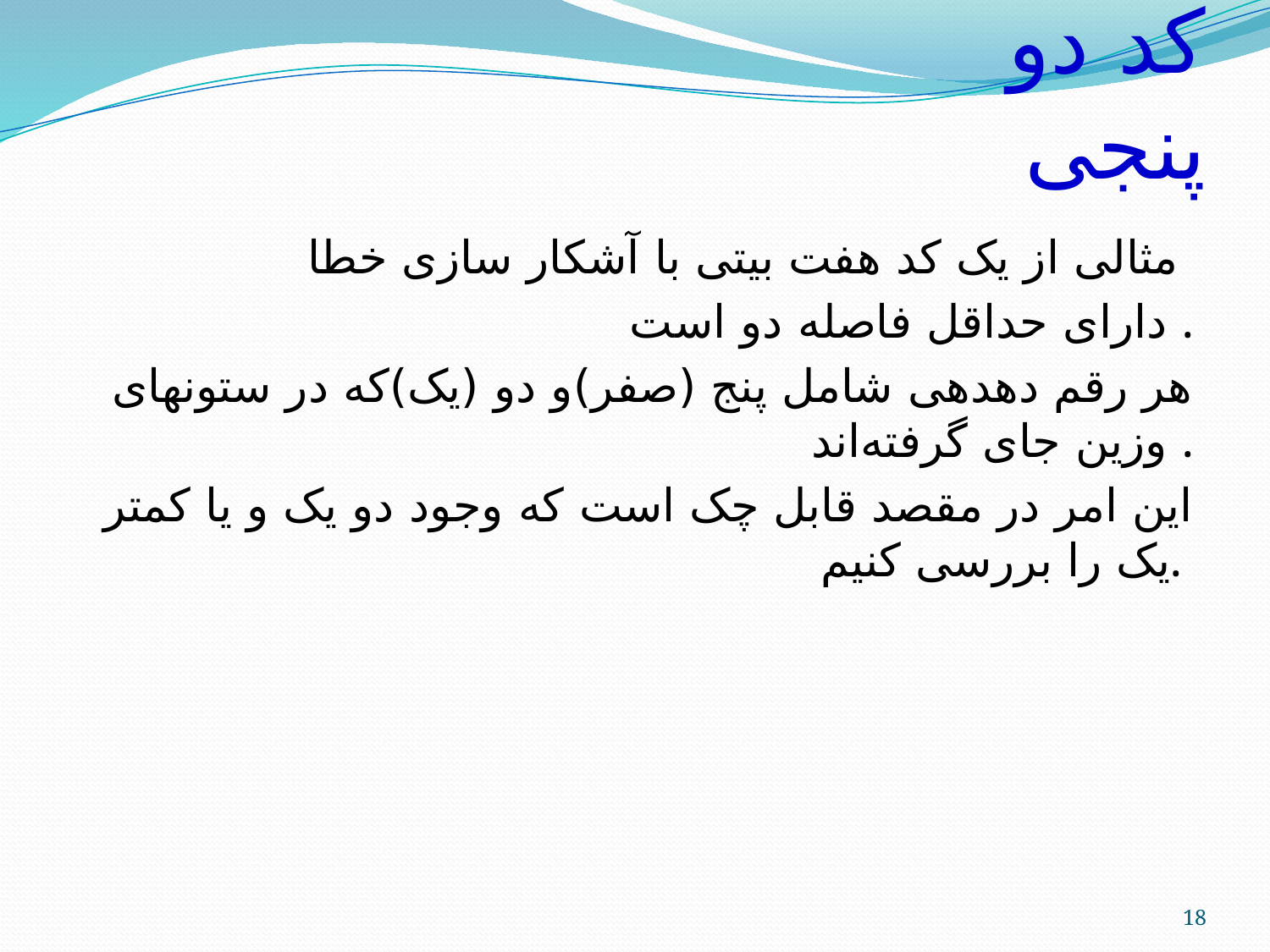

# کد دو پنجی
مثالی از یک کد هفت بیتی با آشکار سازی خطا
دارای حداقل فاصله دو است .
هر رقم دهدهی شامل پنج (صفر)و دو (یک)که در ستونهای وزین جای گرفته‌اند .
این امر در مقصد قابل چک است که وجود دو یک و یا کمتر یک را بررسی کنیم.

18